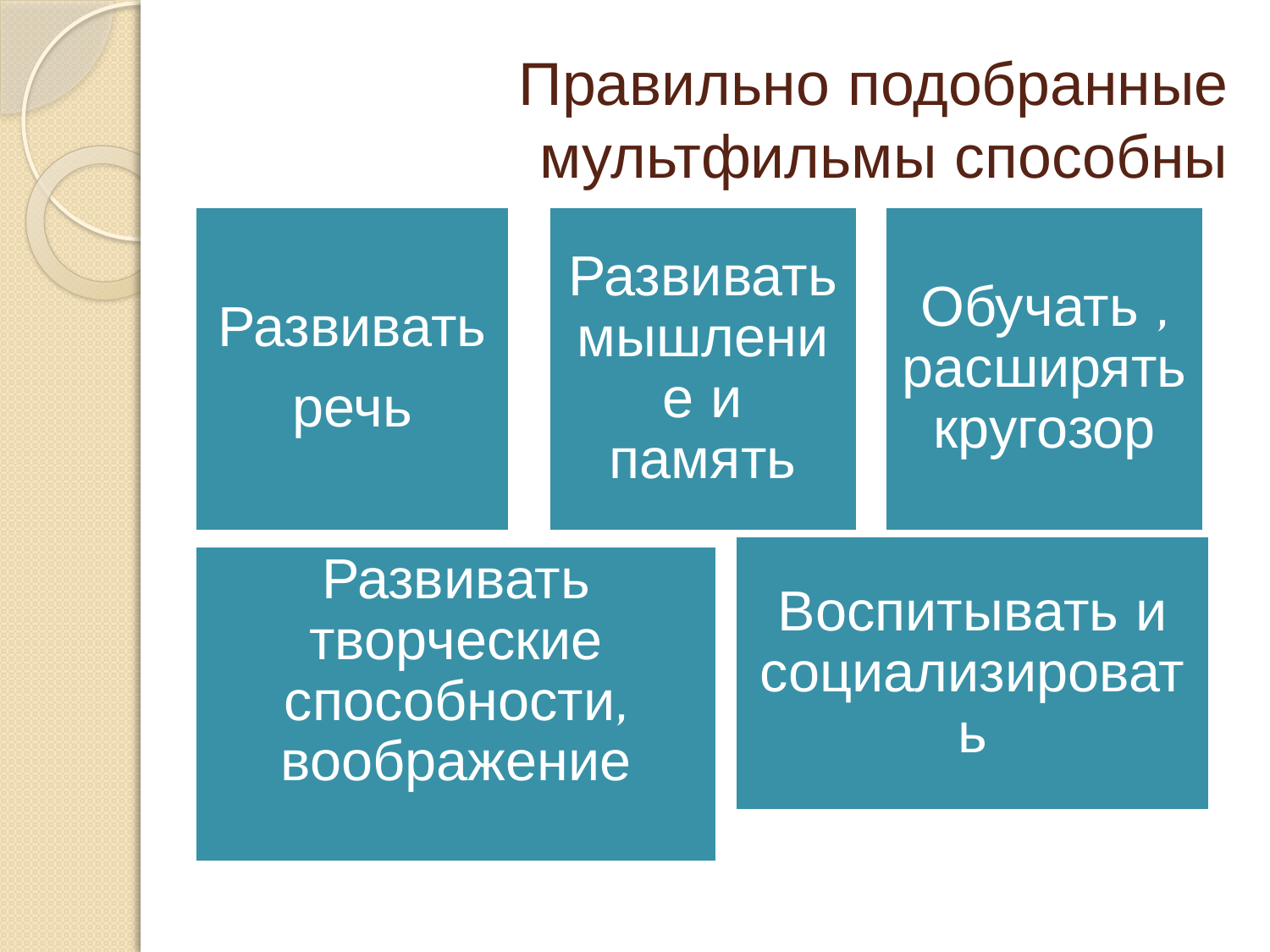

# Правильно подобранные мультфильмы способны
Развивать
речь
Развивать мышление и память
Обучать , расширять кругозор
Развивать творческие способности, воображение

Воспитывать и социализировать